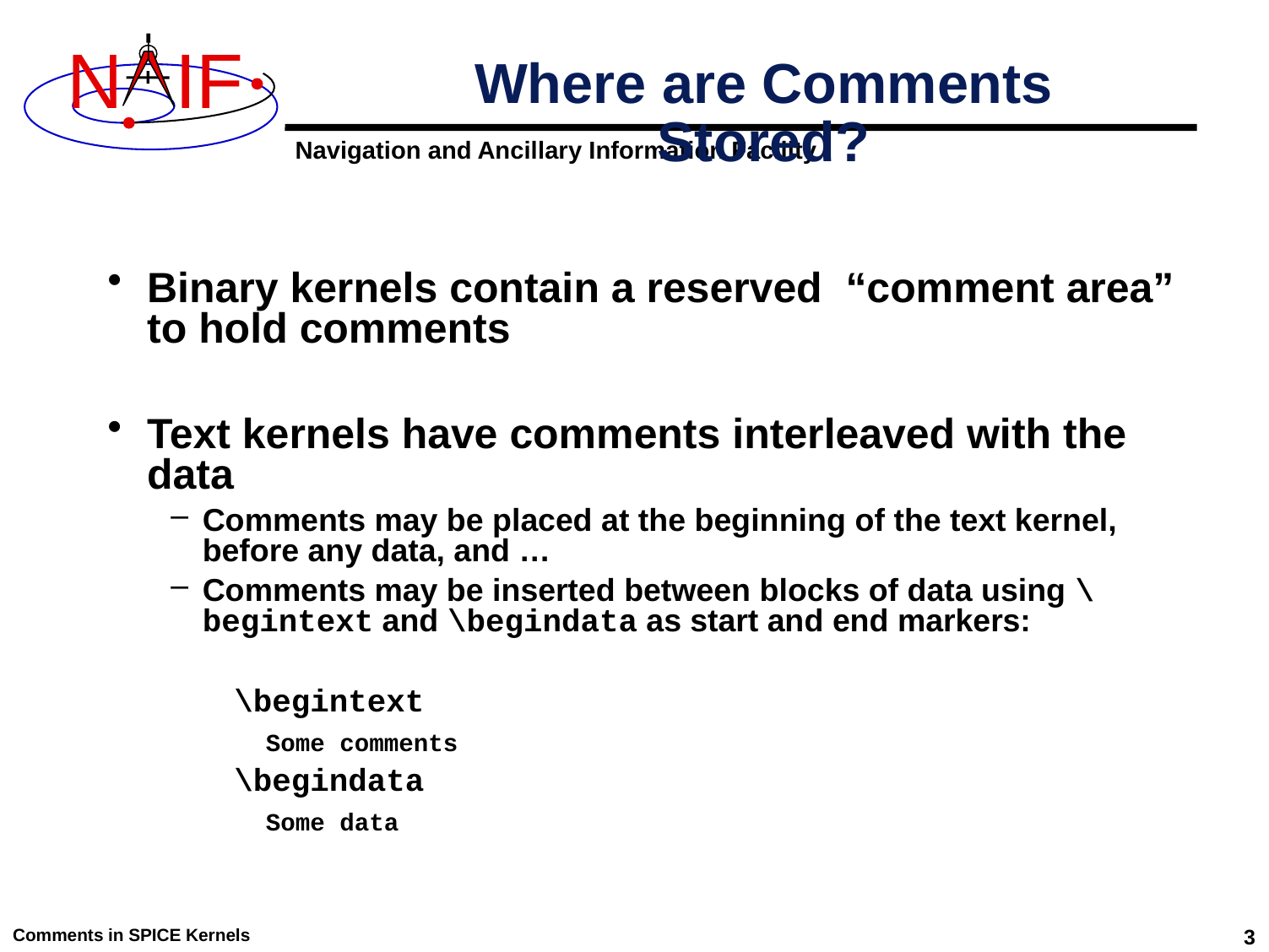

# Where are Comments Stored?
Binary kernels contain a reserved  “comment area” to hold comments

Text kernels have comments interleaved with the data
Comments may be placed at the beginning of the text kernel, before any data, and …
Comments may be inserted between blocks of data using \begintext and \begindata as start and end markers:

\begintext
	Some comments
\begindata
	Some data
Comments in SPICE Kernels
3